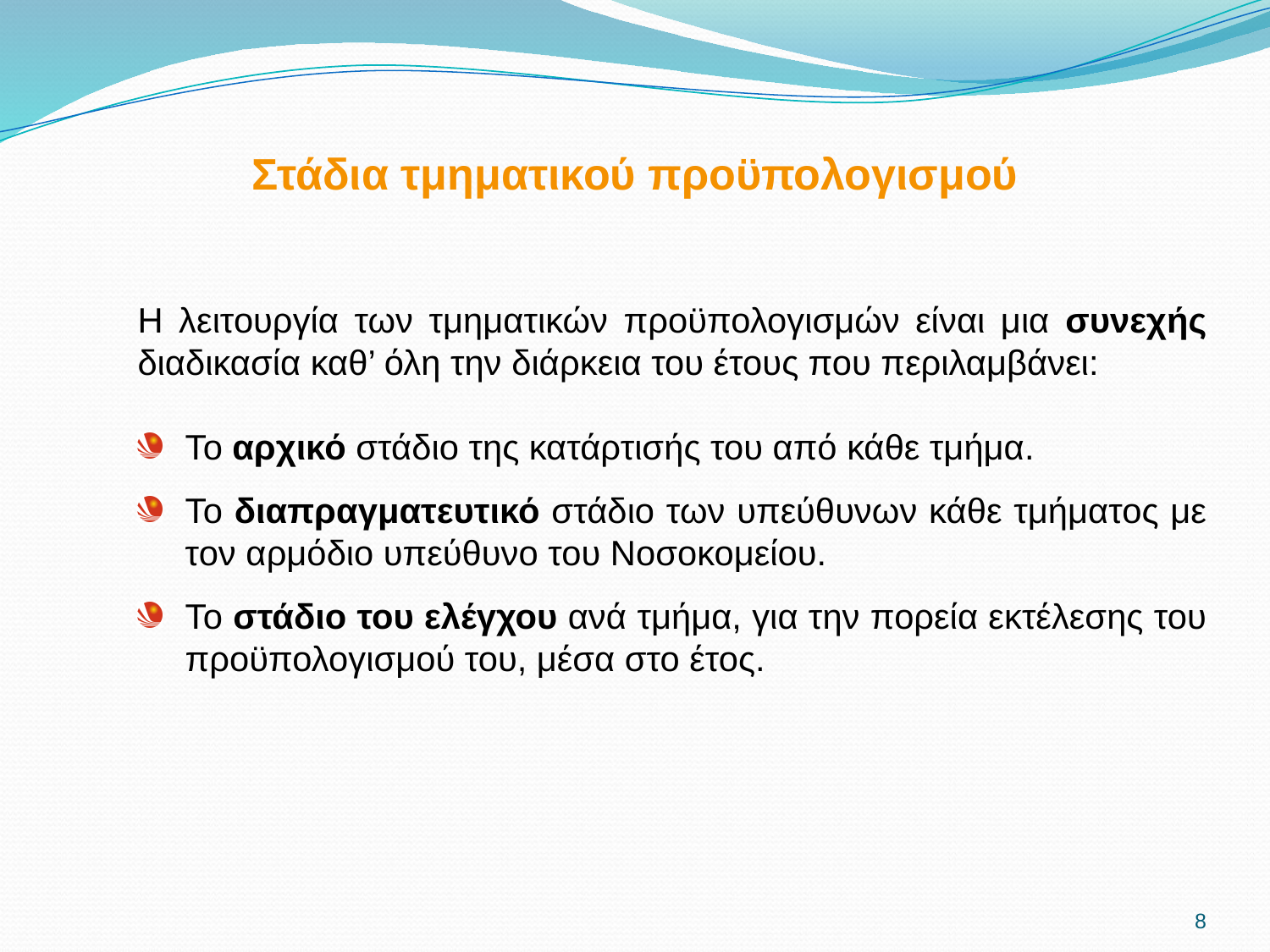

Στάδια τμηματικού προϋπολογισμού
Η λειτουργία των τμηματικών προϋπολογισμών είναι μια συνεχής διαδικασία καθ’ όλη την διάρκεια του έτους που περιλαμβάνει:

Το αρχικό στάδιο της κατάρτισής του από κάθε τμήμα.

Το διαπραγματευτικό στάδιο των υπεύθυνων κάθε τμήματος με τον αρμόδιο υπεύθυνο του Νοσοκομείου.

Το στάδιο του ελέγχου ανά τμήμα, για την πορεία εκτέλεσης του προϋπολογισμού του, μέσα στο έτος.
8